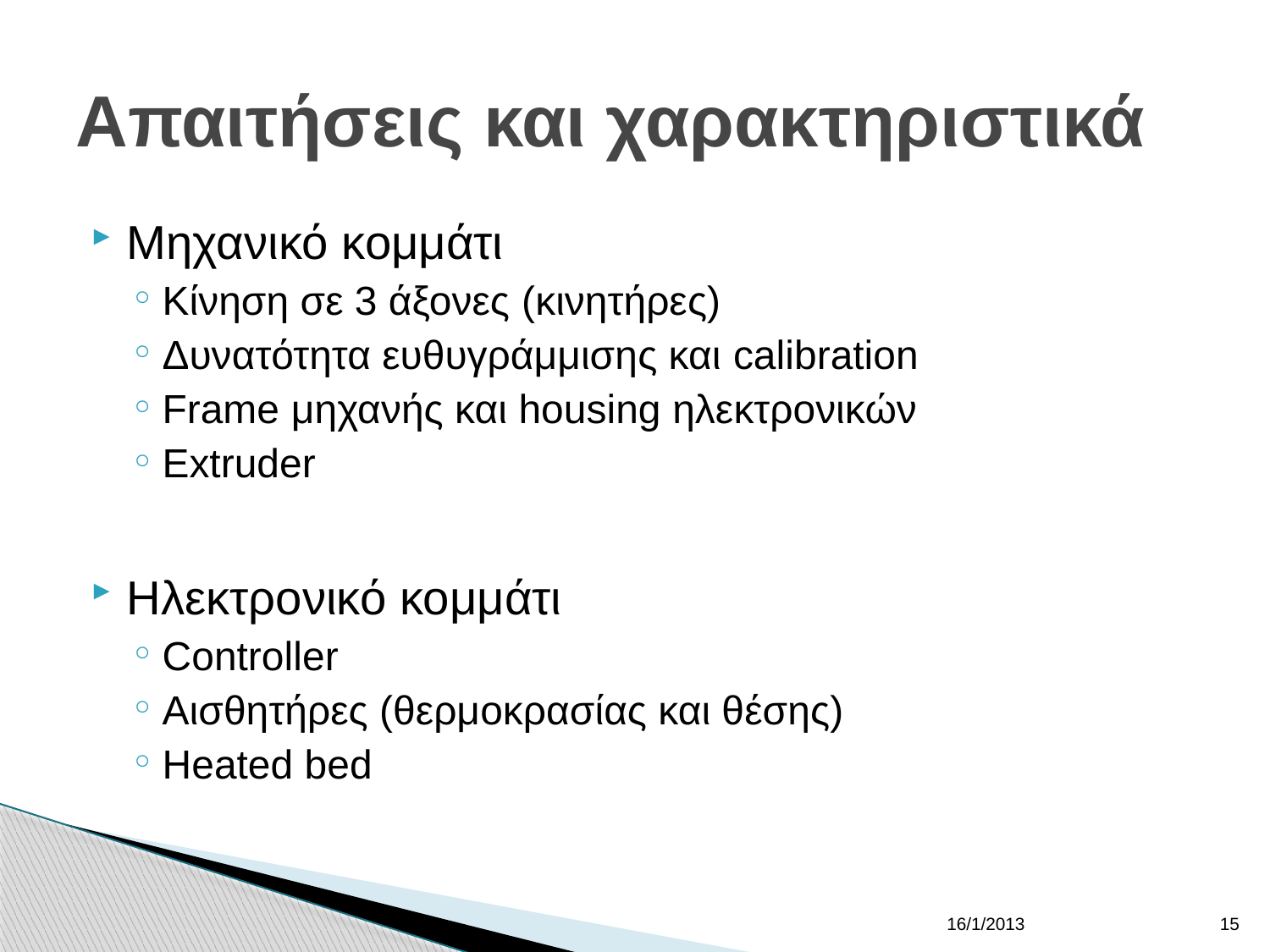

# Απαιτήσεις και χαρακτηριστικά
Μηχανικό κομμάτι
Κίνηση σε 3 άξονες (κινητήρες)
Δυνατότητα ευθυγράμμισης και calibration
Frame μηχανής και housing ηλεκτρονικών
Extruder

Ηλεκτρονικό κομμάτι
Controller
Αισθητήρες (θερμοκρασίας και θέσης)
Heated bed

16/1/2013
15